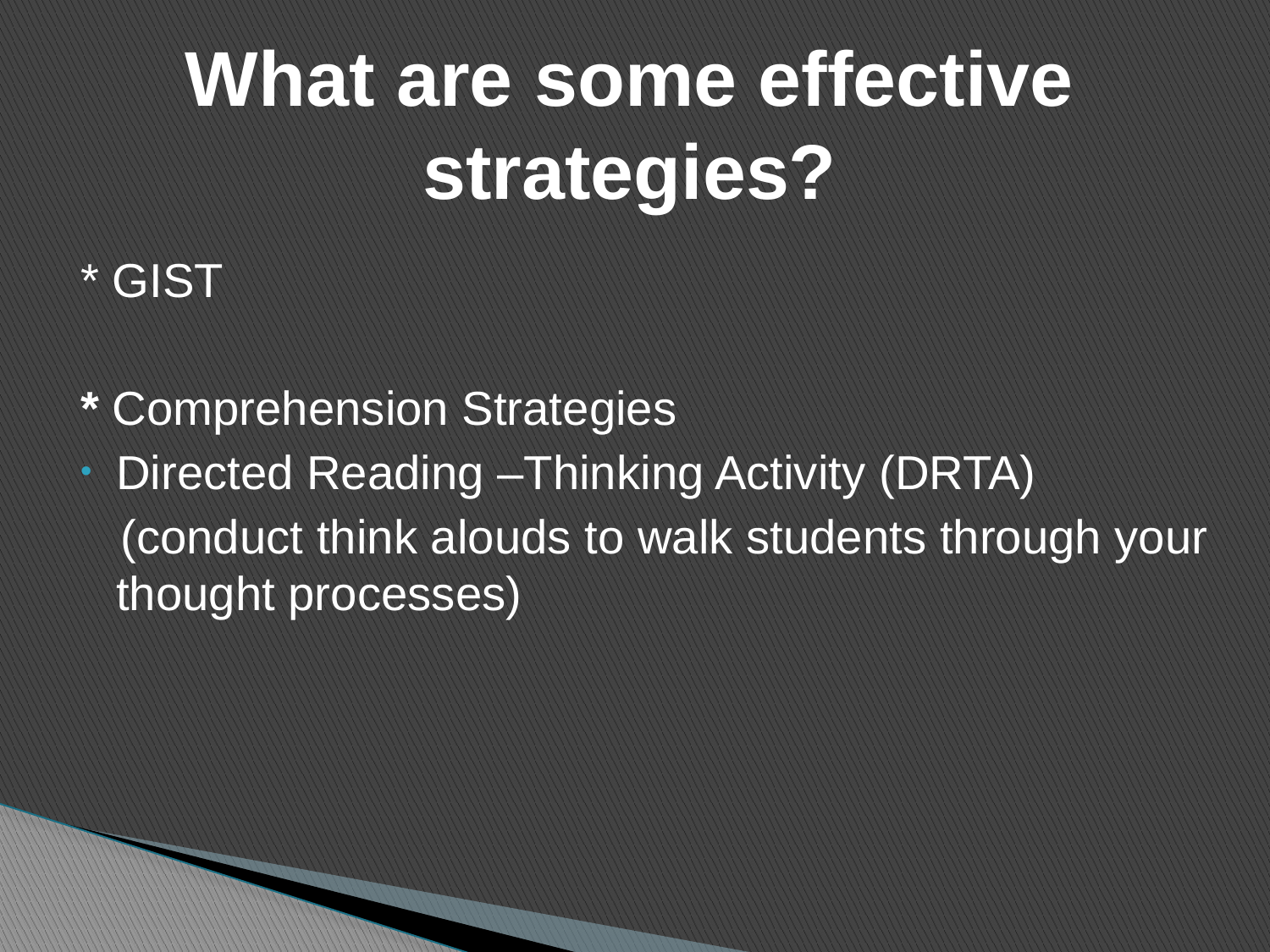

# What are some effective strategies?
* GIST

* Comprehension Strategies
Directed Reading –Thinking Activity (DRTA)
   (conduct think alouds to walk students through your thought processes)